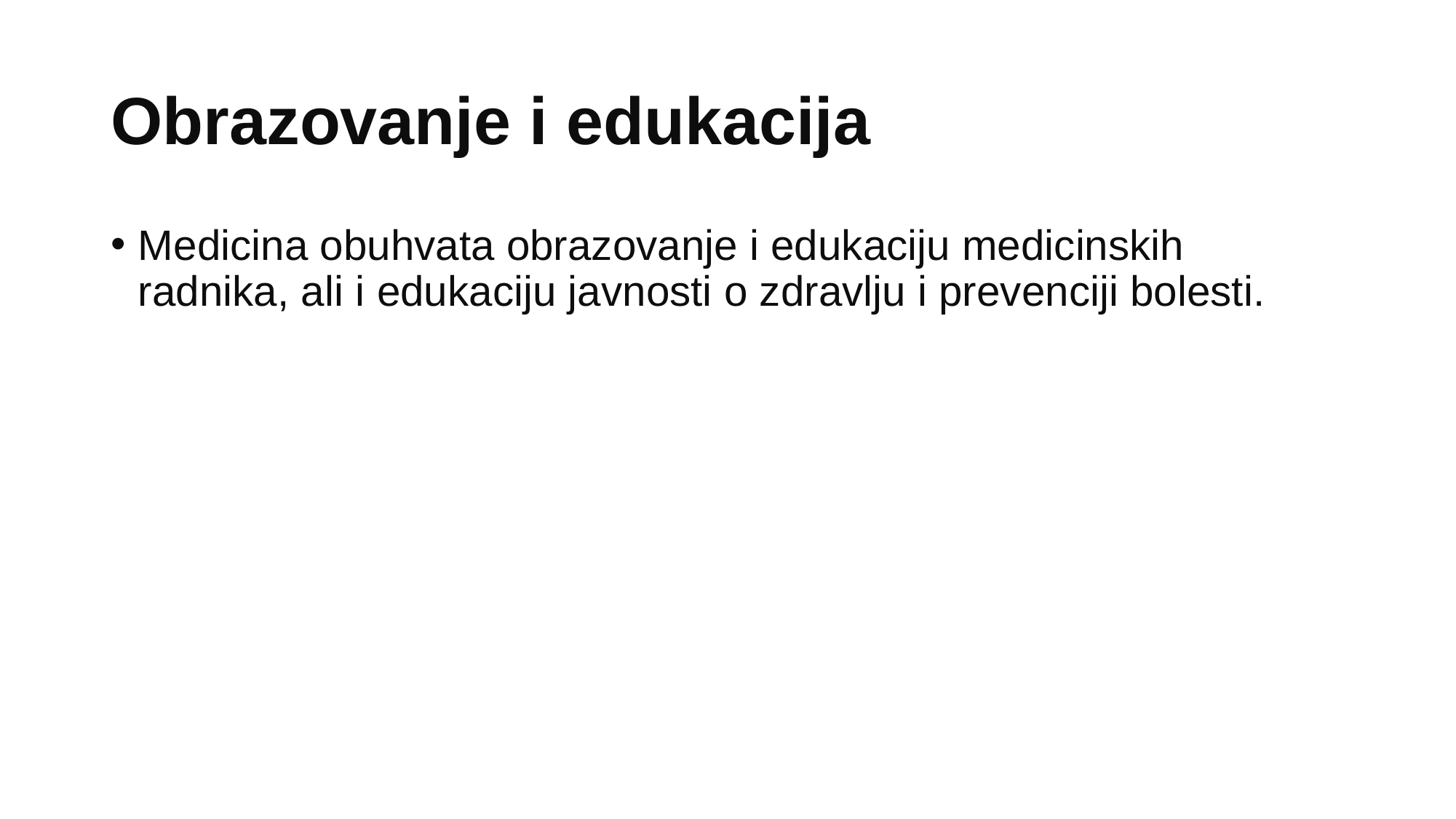

# Obrazovanje i edukacija
Medicina obuhvata obrazovanje i edukaciju medicinskih radnika, ali i edukaciju javnosti o zdravlju i prevenciji bolesti.